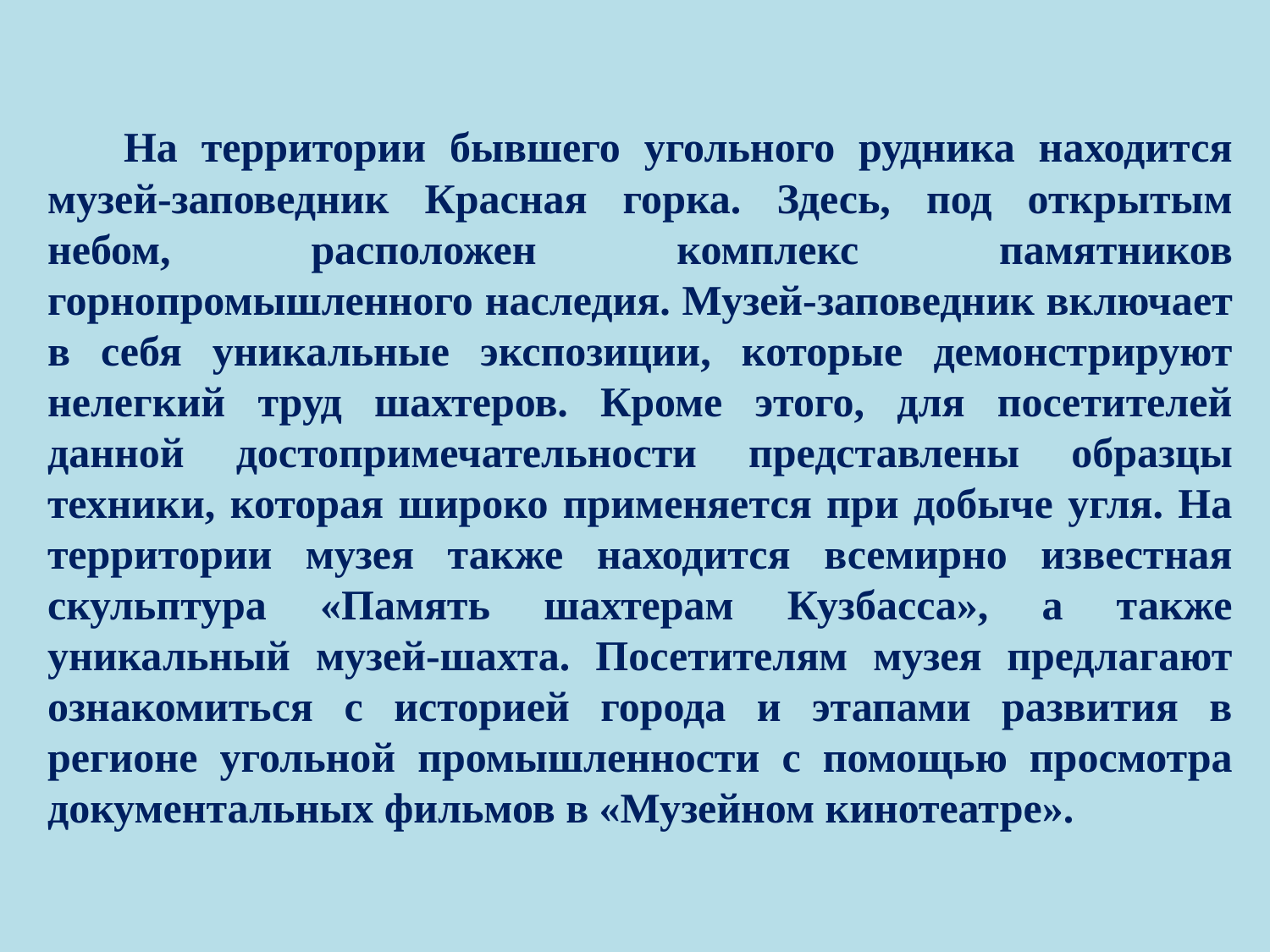

На территории бывшего угольного рудника находится музей-заповедник Красная горка. Здесь, под открытым небом, расположен комплекс памятников горнопромышленного наследия. Музей-заповедник включает в себя уникальные экспозиции, которые демонстрируют нелегкий труд шахтеров. Кроме этого, для посетителей данной достопримечательности представлены образцы техники, которая широко применяется при добыче угля. На территории музея также находится всемирно известная скульптура «Память шахтерам Кузбасса», а также уникальный музей-шахта. Посетителям музея предлагают ознакомиться с историей города и этапами развития в регионе угольной промышленности с помощью просмотра документальных фильмов в «Музейном кинотеатре».